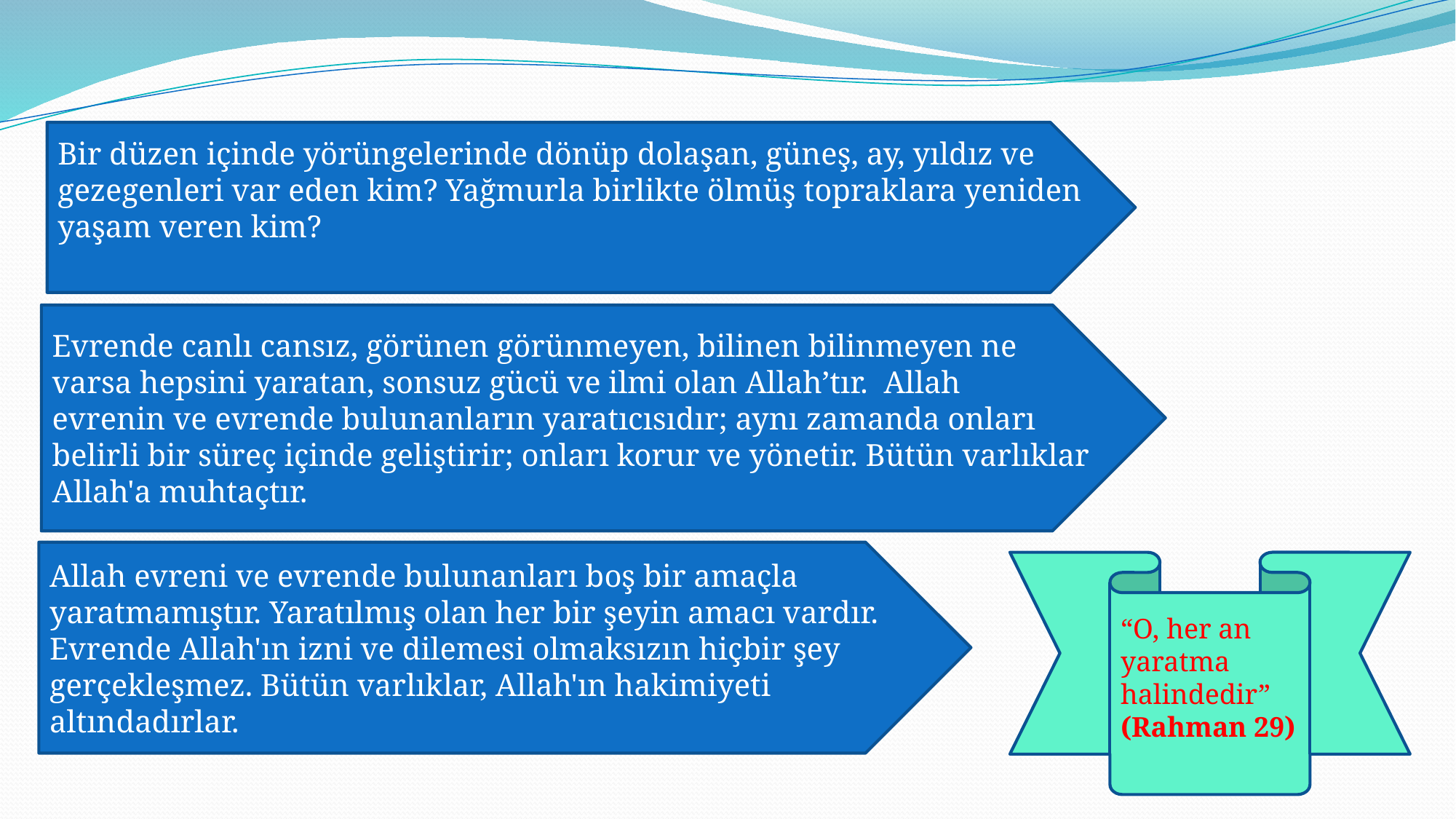

Bir düzen içinde yörüngelerinde dönüp dolaşan, güneş, ay, yıldız ve gezegenleri var eden kim? Yağmurla birlikte ölmüş topraklara yeniden yaşam veren kim?
Evrende canlı cansız, görünen görünmeyen, bilinen bilinmeyen ne varsa hepsini yaratan, sonsuz gücü ve ilmi olan Allah’tır.  Allah evrenin ve evrende bulunanların yaratıcısıdır; aynı zamanda onları belirli bir süreç içinde geliştirir; onları korur ve yönetir. Bütün varlıklar Allah'a muhtaçtır.

Allah evreni ve evrende bulunanları boş bir amaçla yaratmamıştır. Yaratılmış olan her bir şeyin amacı vardır. Evrende Allah'ın izni ve dilemesi olmaksızın hiçbir şey gerçekleşmez. Bütün varlıklar, Allah'ın hakimiyeti  altındadırlar.

“O, her an yaratma halindedir”
(Rahman 29)